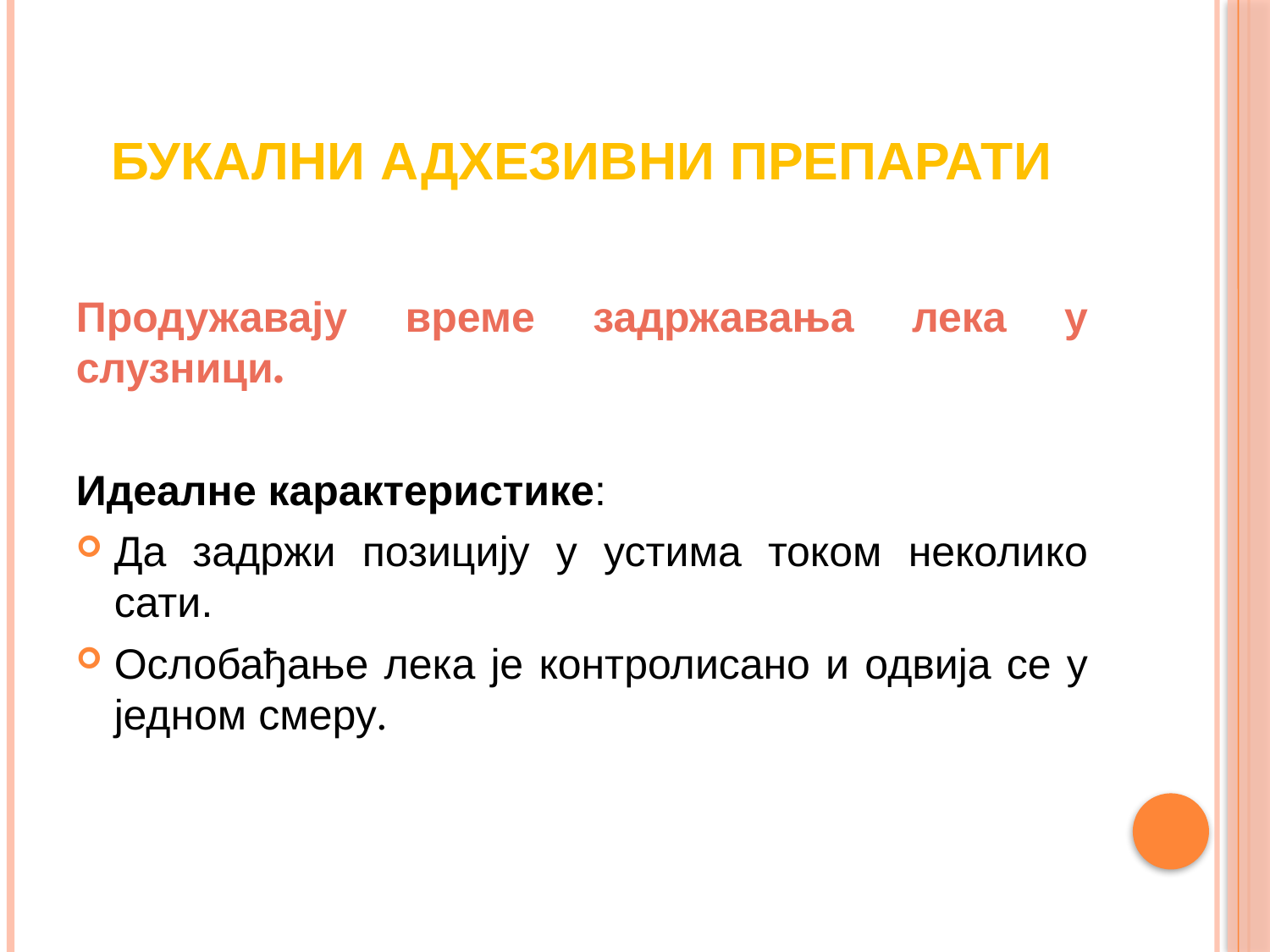

# Букални адхезивни препарати

Продужавају време задржавања лека у слузници.

Идеалне карактеристике:
Да задржи позицију у устима током неколико сати.
Ослобађање лека је контролисано и одвија се у једном смеру.